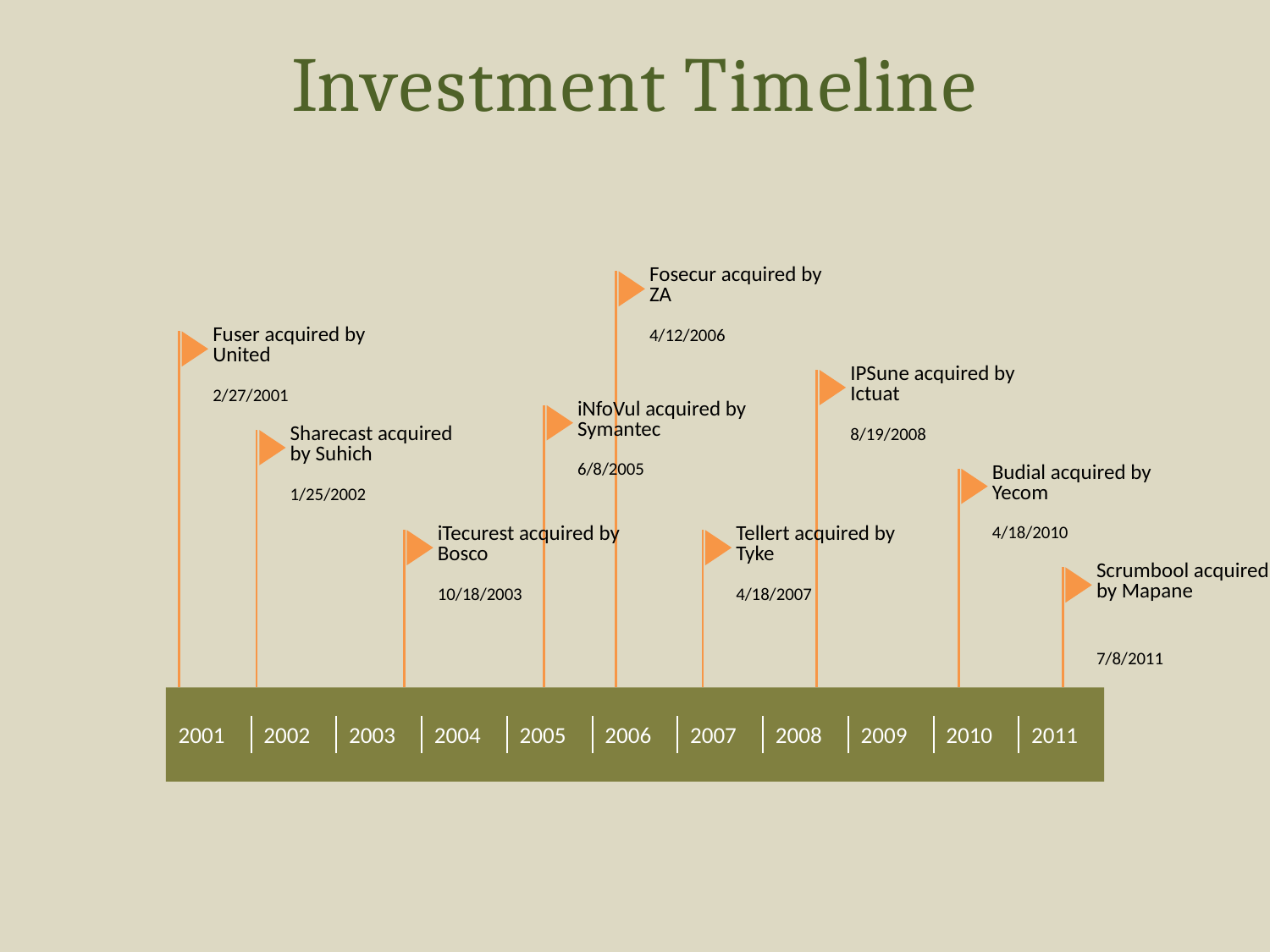

# Investment Timeline
Fosecur acquired by ZA

Fuser acquired by United
4/12/2006

IPSune acquired by Ictuat

2/27/2001
iNfoVul acquired by Symantec

Sharecast acquired by Suhich
8/19/2008

Budial acquired by Yecom
6/8/2005

1/25/2002
iTecurest acquired by Bosco
Tellert acquired by Tyke
4/18/2010

Scrumbool acquired by Mapane

10/18/2003
4/18/2007
7/8/2011

2001
2002
2003
2004
2005
2006
2007
2008
2009
2010
2011